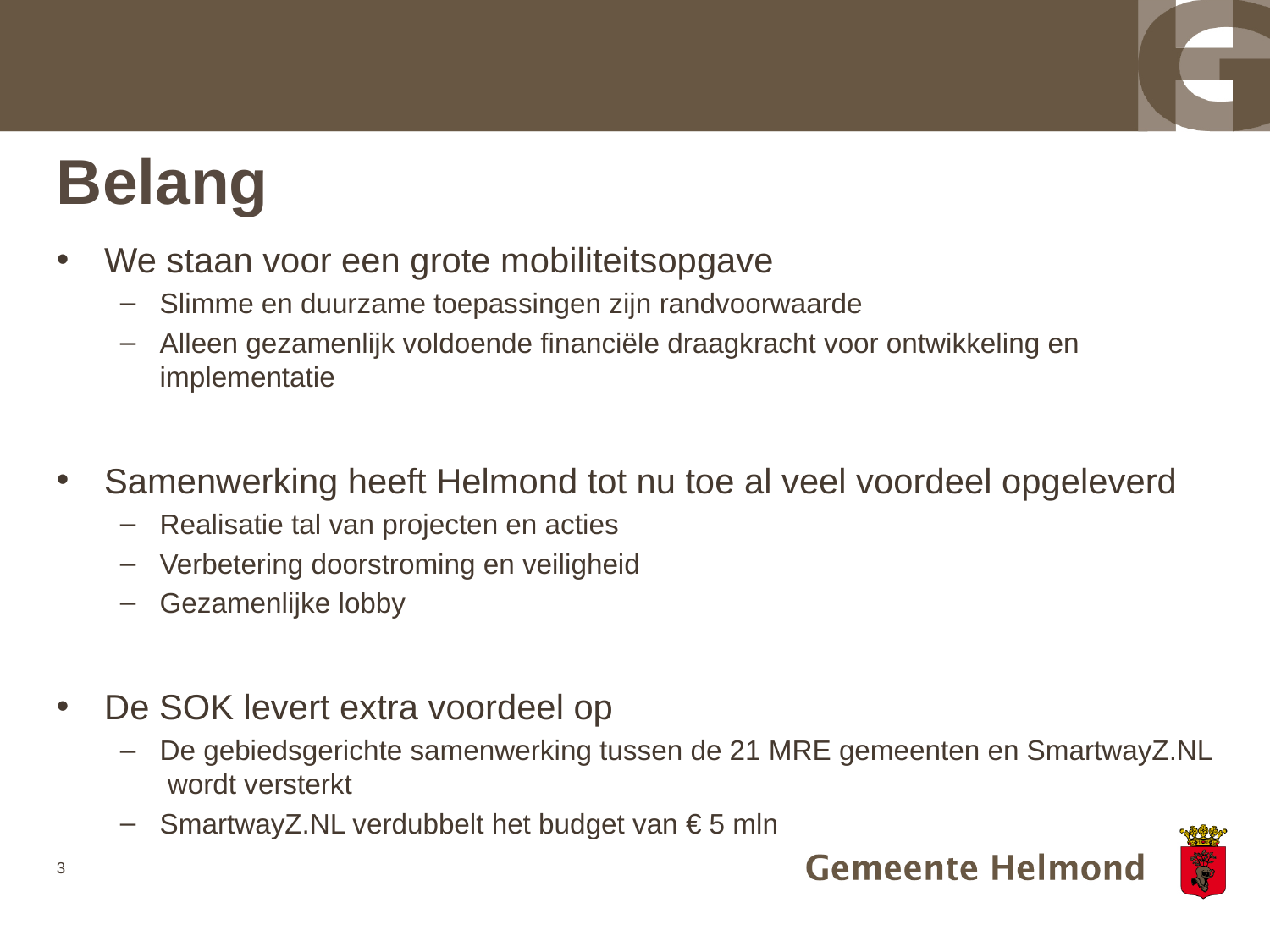

# Belang
We staan voor een grote mobiliteitsopgave
Slimme en duurzame toepassingen zijn randvoorwaarde
Alleen gezamenlijk voldoende financiële draagkracht voor ontwikkeling en implementatie

Samenwerking heeft Helmond tot nu toe al veel voordeel opgeleverd
Realisatie tal van projecten en acties
Verbetering doorstroming en veiligheid
Gezamenlijke lobby

De SOK levert extra voordeel op
De gebiedsgerichte samenwerking tussen de 21 MRE gemeenten en SmartwayZ.NL  wordt versterkt
SmartwayZ.NL verdubbelt het budget van € 5 mln

3